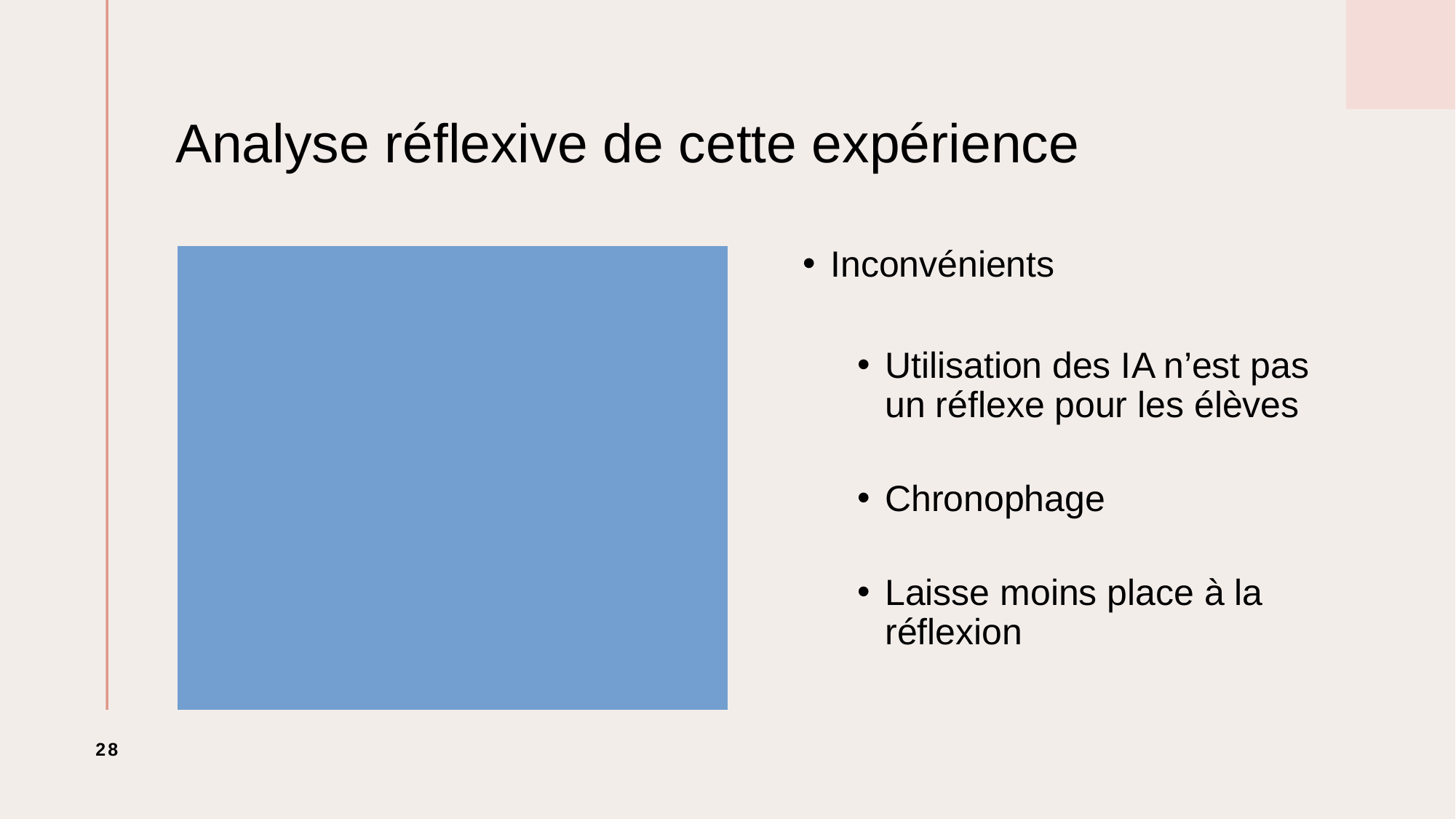

# Analyse réflexive de cette expérience
Inconvénients

Utilisation des IA n’est pas un réflexe pour les élèves

Chronophage

Laisse moins place à la réflexion

Avantages

Développement de l’autonomie

Réponses aux besoins des élèves individualisé

Résultats au DS accrus

28